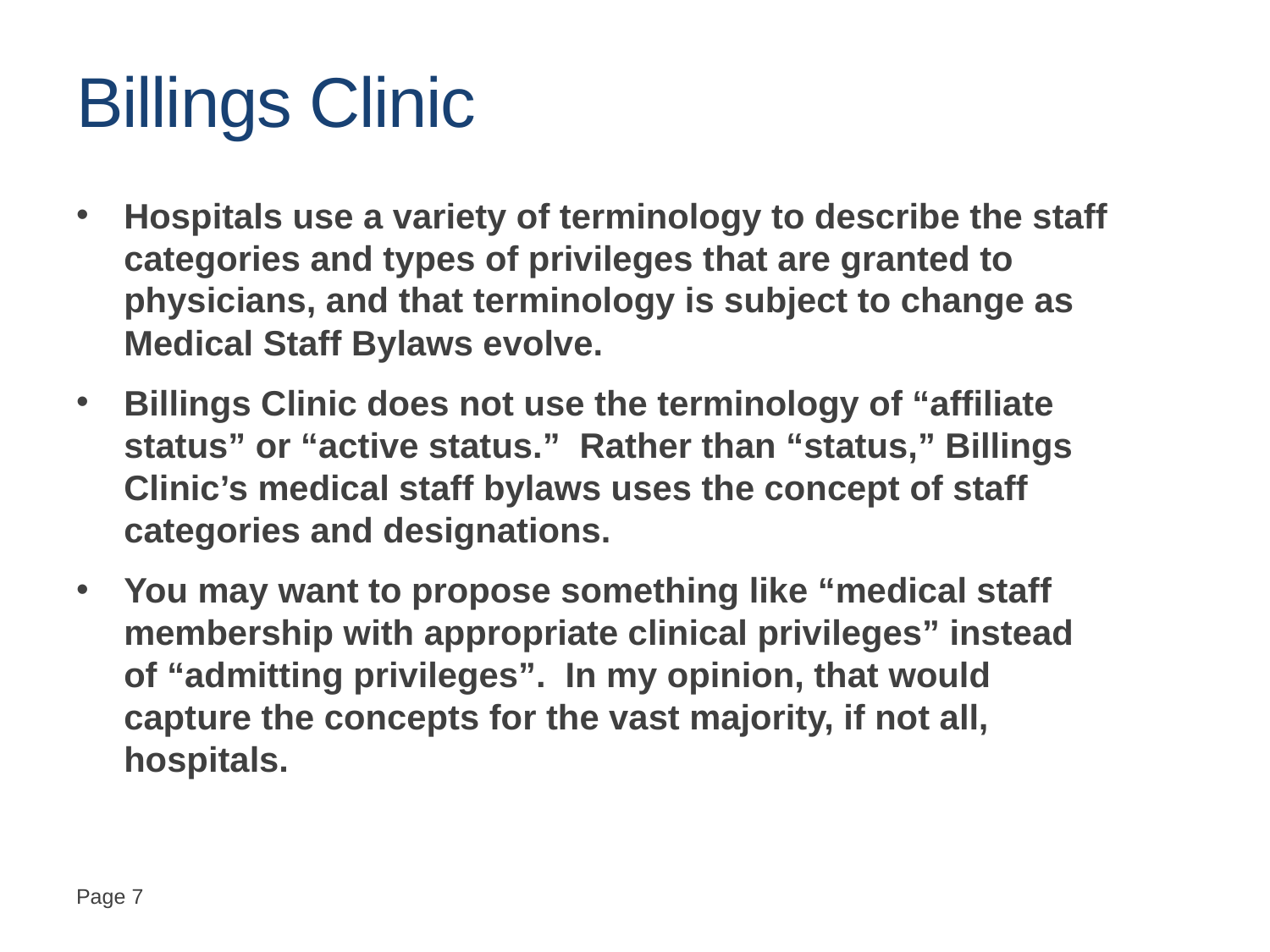

# Billings Clinic
Hospitals use a variety of terminology to describe the staff categories and types of privileges that are granted to physicians, and that terminology is subject to change as Medical Staff Bylaws evolve.
Billings Clinic does not use the terminology of “affiliate status” or “active status.”  Rather than “status,” Billings Clinic’s medical staff bylaws uses the concept of staff categories and designations.
You may want to propose something like “medical staff membership with appropriate clinical privileges” instead of “admitting privileges”.  In my opinion, that would capture the concepts for the vast majority, if not all, hospitals.

Page 7